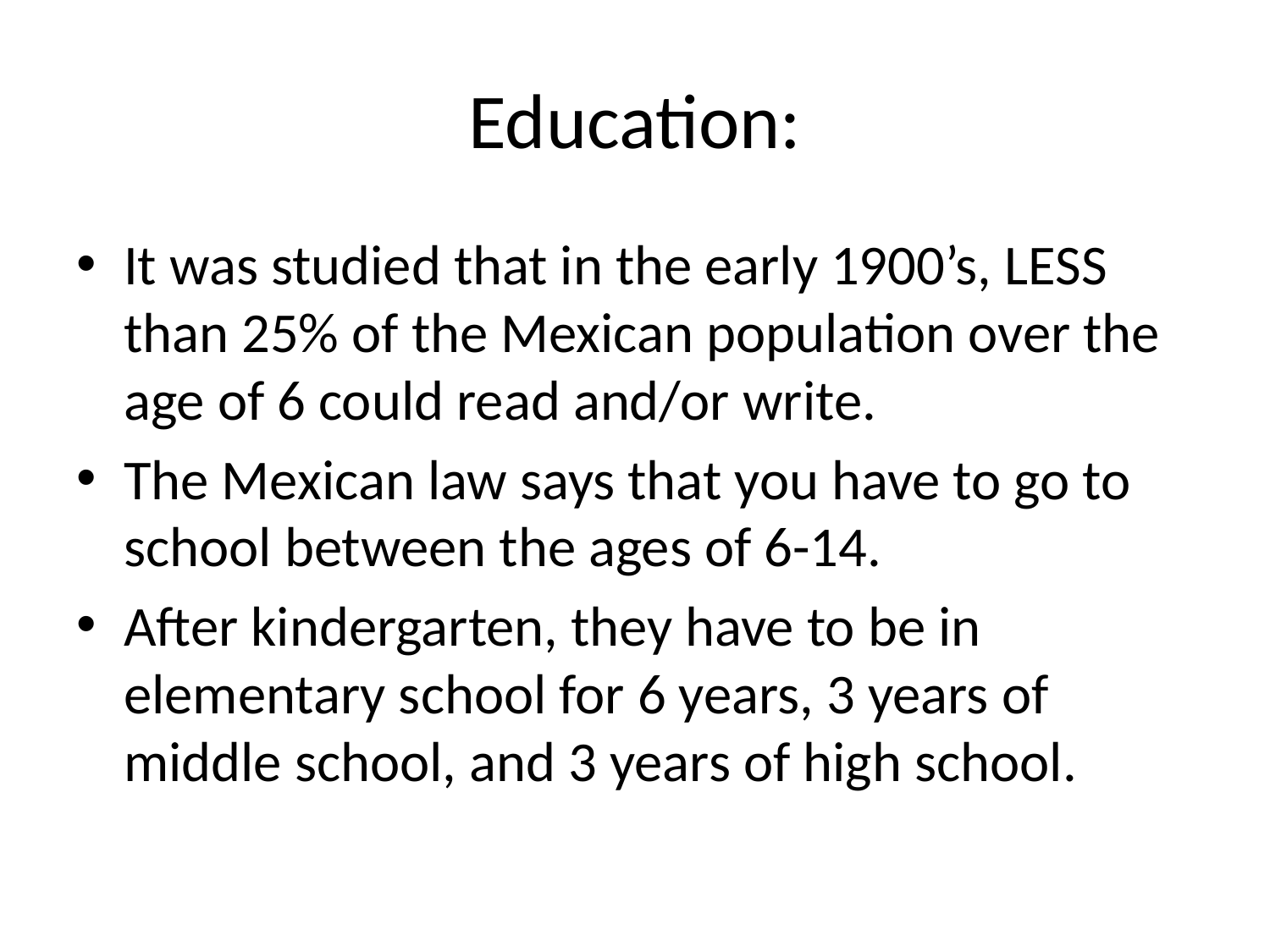

# Education:
It was studied that in the early 1900’s, LESS than 25% of the Mexican population over the age of 6 could read and/or write.
The Mexican law says that you have to go to school between the ages of 6-14.
After kindergarten, they have to be in elementary school for 6 years, 3 years of middle school, and 3 years of high school.